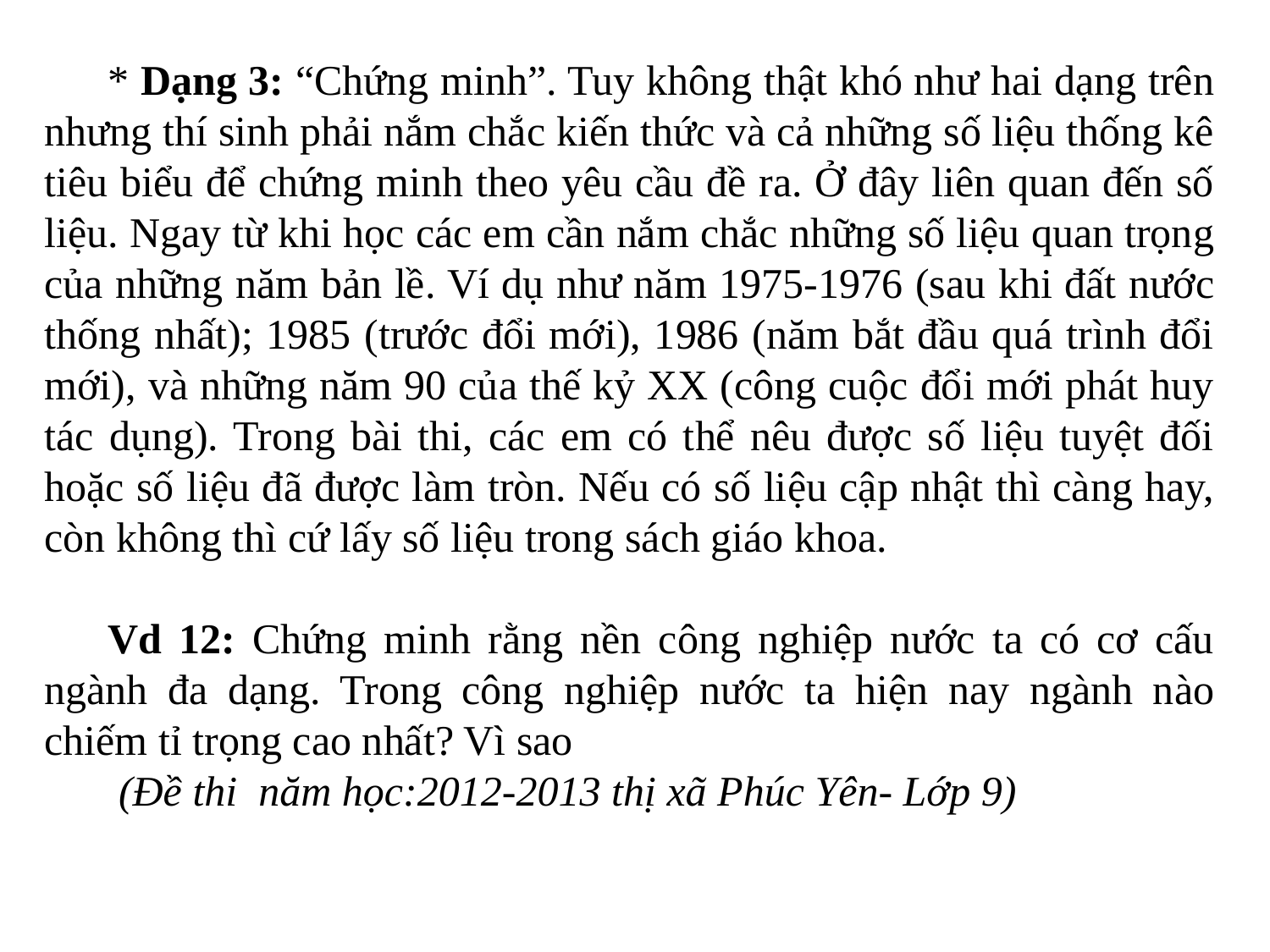

* Dạng 3: “Chứng minh”. Tuy không thật khó như hai dạng trên nhưng thí sinh phải nắm chắc kiến thức và cả những số liệu thống kê tiêu biểu để chứng minh theo yêu cầu đề ra. Ở đây liên quan đến số liệu. Ngay từ khi học các em cần nắm chắc những số liệu quan trọng của những năm bản lề. Ví dụ như năm 1975-1976 (sau khi đất nước thống nhất); 1985 (trước đổi mới), 1986 (năm bắt đầu quá trình đổi mới), và những năm 90 của thế kỷ XX (công cuộc đổi mới phát huy tác dụng). Trong bài thi, các em có thể nêu được số liệu tuyệt đối hoặc số liệu đã được làm tròn. Nếu có số liệu cập nhật thì càng hay, còn không thì cứ lấy số liệu trong sách giáo khoa.

Vd 12: Chứng minh rằng nền công nghiệp nước ta có cơ cấu ngành đa dạng. Trong công nghiệp nước ta hiện nay ngành nào chiếm tỉ trọng cao nhất? Vì sao
 (Đề thi  năm học:2012-2013 thị xã Phúc Yên- Lớp 9)